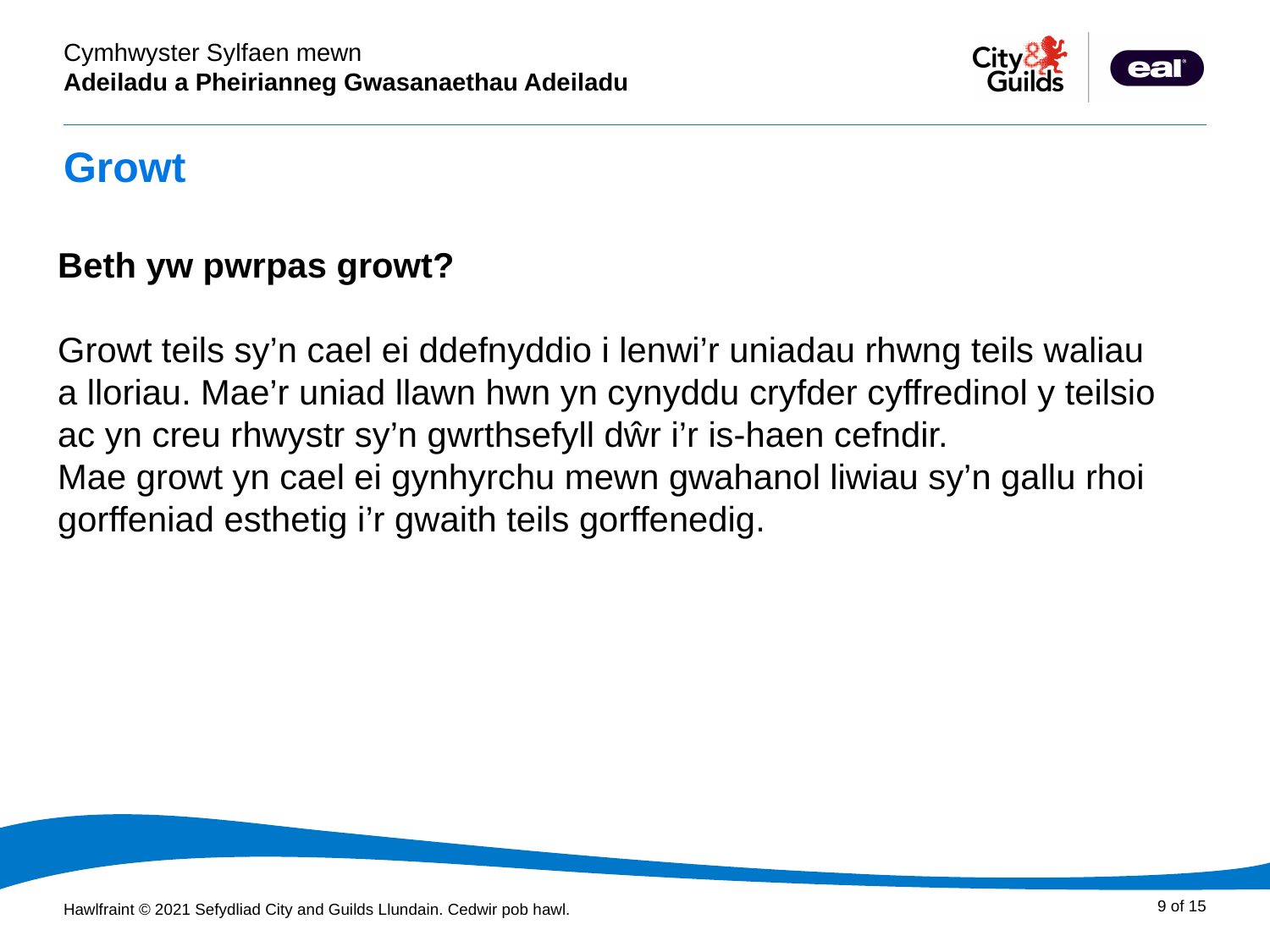

# Growt
Beth yw pwrpas growt?

Growt teils sy’n cael ei ddefnyddio i lenwi’r uniadau rhwng teils waliau a lloriau. Mae’r uniad llawn hwn yn cynyddu cryfder cyffredinol y teilsio ac yn creu rhwystr sy’n gwrthsefyll dŵr i’r is-haen cefndir.
Mae growt yn cael ei gynhyrchu mewn gwahanol liwiau sy’n gallu rhoi gorffeniad esthetig i’r gwaith teils gorffenedig.